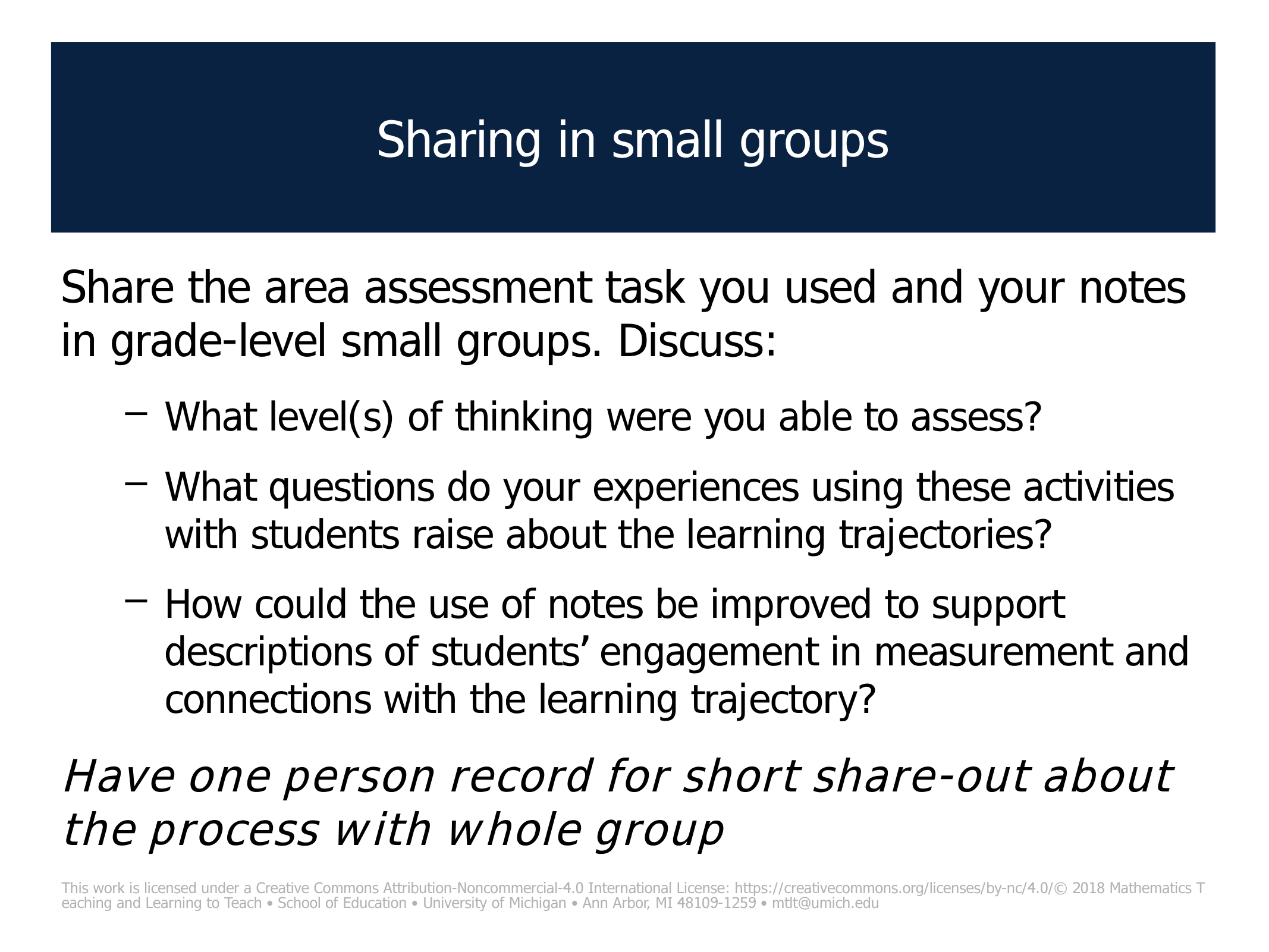

# Sharing in small groups
Share the area assessment task you used and your notes in grade-level small groups. Discuss:
What level(s) of thinking were you able to assess?
What questions do your experiences using these activities with students raise about the learning trajectories?
How could the use of notes be improved to support descriptions of students’ engagement in measurement and connections with the learning trajectory?
Have one person record for short share-out about the process with whole group
This work is licensed under a Creative Commons Attribution-Noncommercial-4.0 International License: https://creativecommons.org/licenses/by-nc/4.0/
© 2018 Mathematics Teaching and Learning to Teach • School of Education • University of Michigan • Ann Arbor, MI 48109-1259 • mtlt@umich.edu